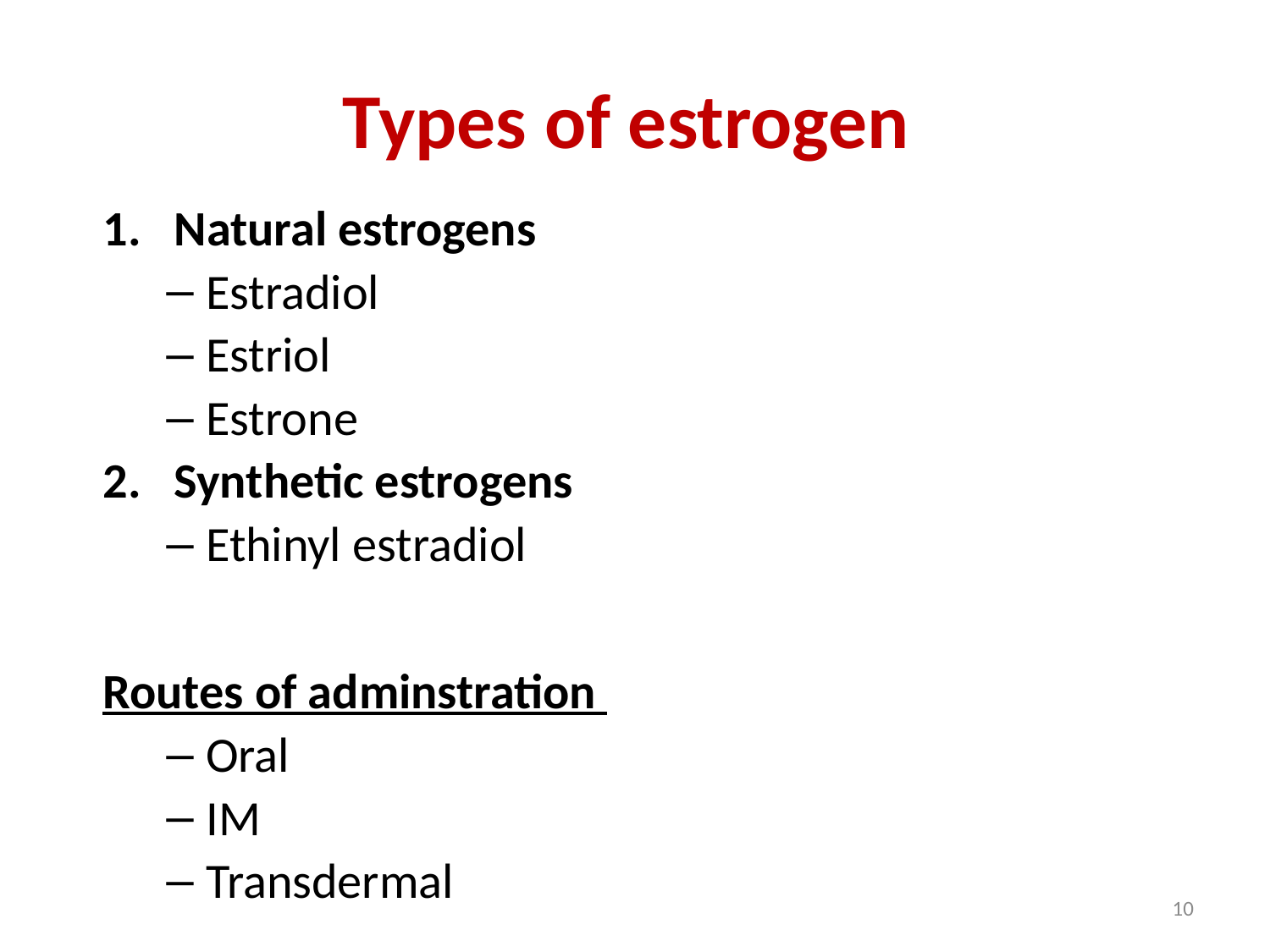

# Types of estrogen
Natural estrogens
Estradiol
Estriol
Estrone
Synthetic estrogens
Ethinyl estradiol

Routes of adminstration
Oral
IM
Transdermal

10